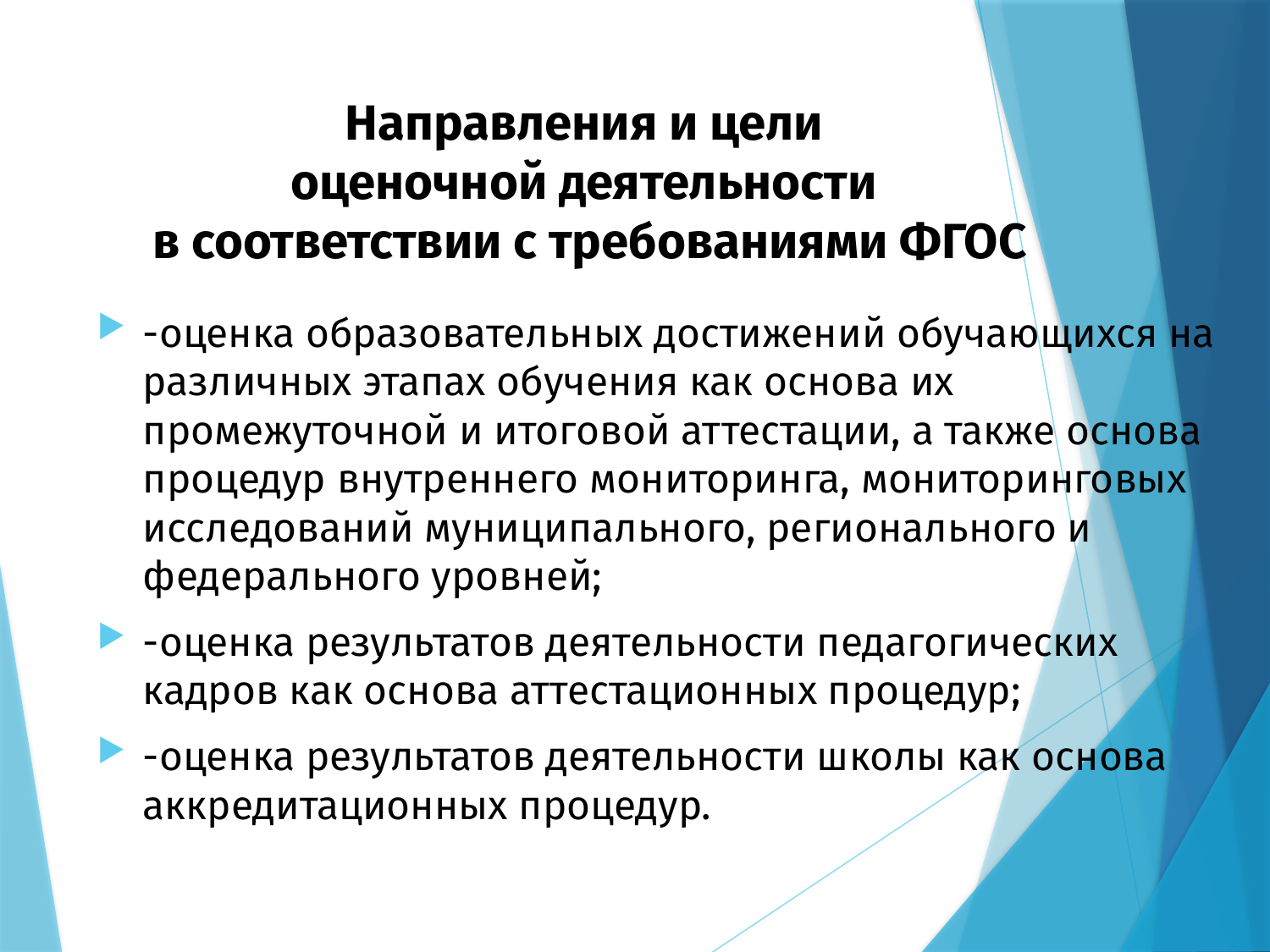

# Направления и цели оценочной деятельности в соответствии с требованиями ФГОС
-оценка образовательных достижений обучающихся на различных этапах обучения как основа их промежуточной и итоговой аттестации, а также основа процедур внутреннего мониторинга, мониторинговых исследований муниципального, регионального и федерального уровней;
-оценка результатов деятельности педагогических кадров как основа аттестационных процедур;
-оценка результатов деятельности школы как основа аккредитационных процедур.